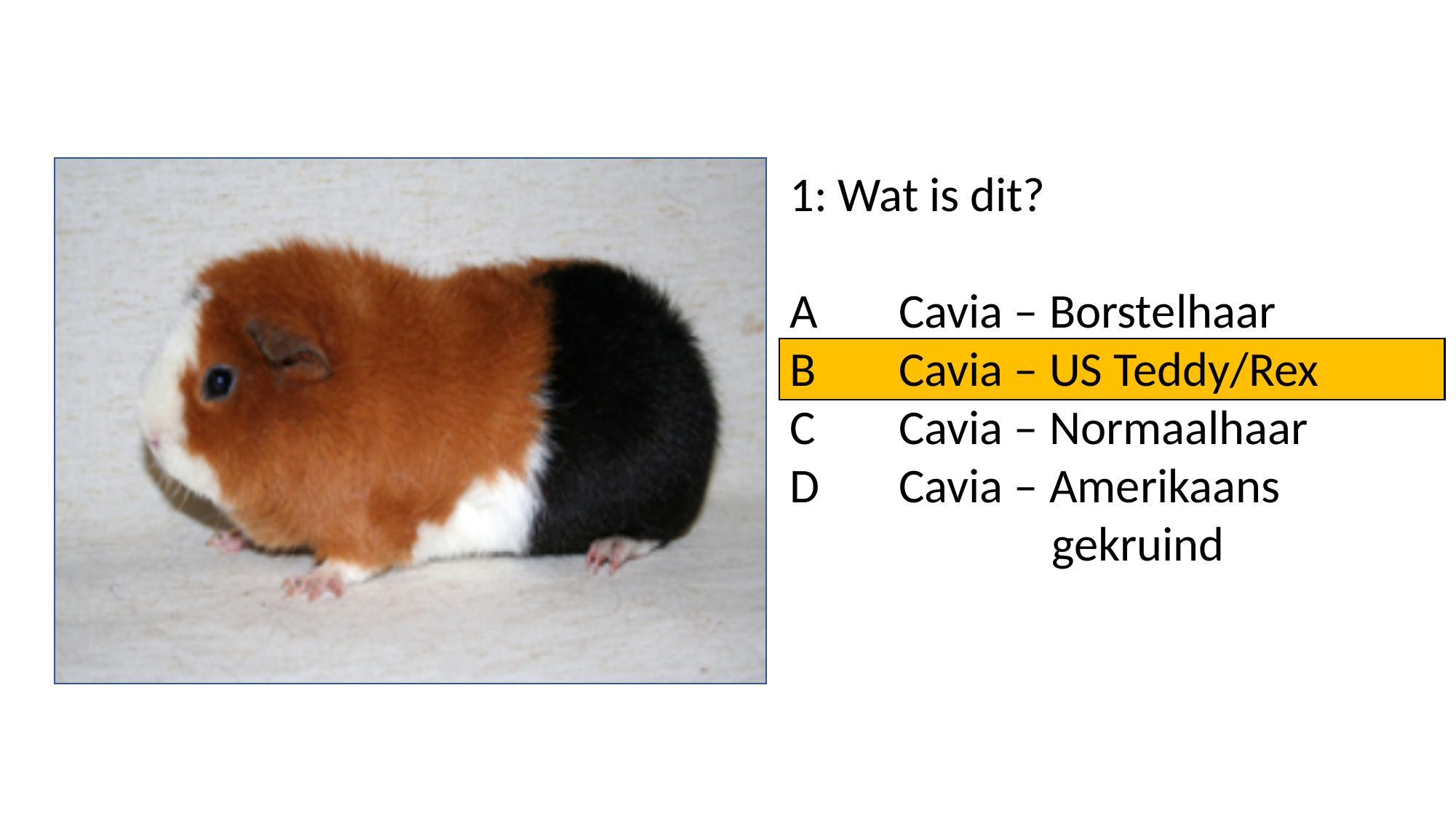

1: Wat is dit?

A	Cavia – Borstelhaar
B	Cavia – US Teddy/Rex
C	Cavia – Normaalhaar
D	Cavia – Amerikaans 			    gekruind